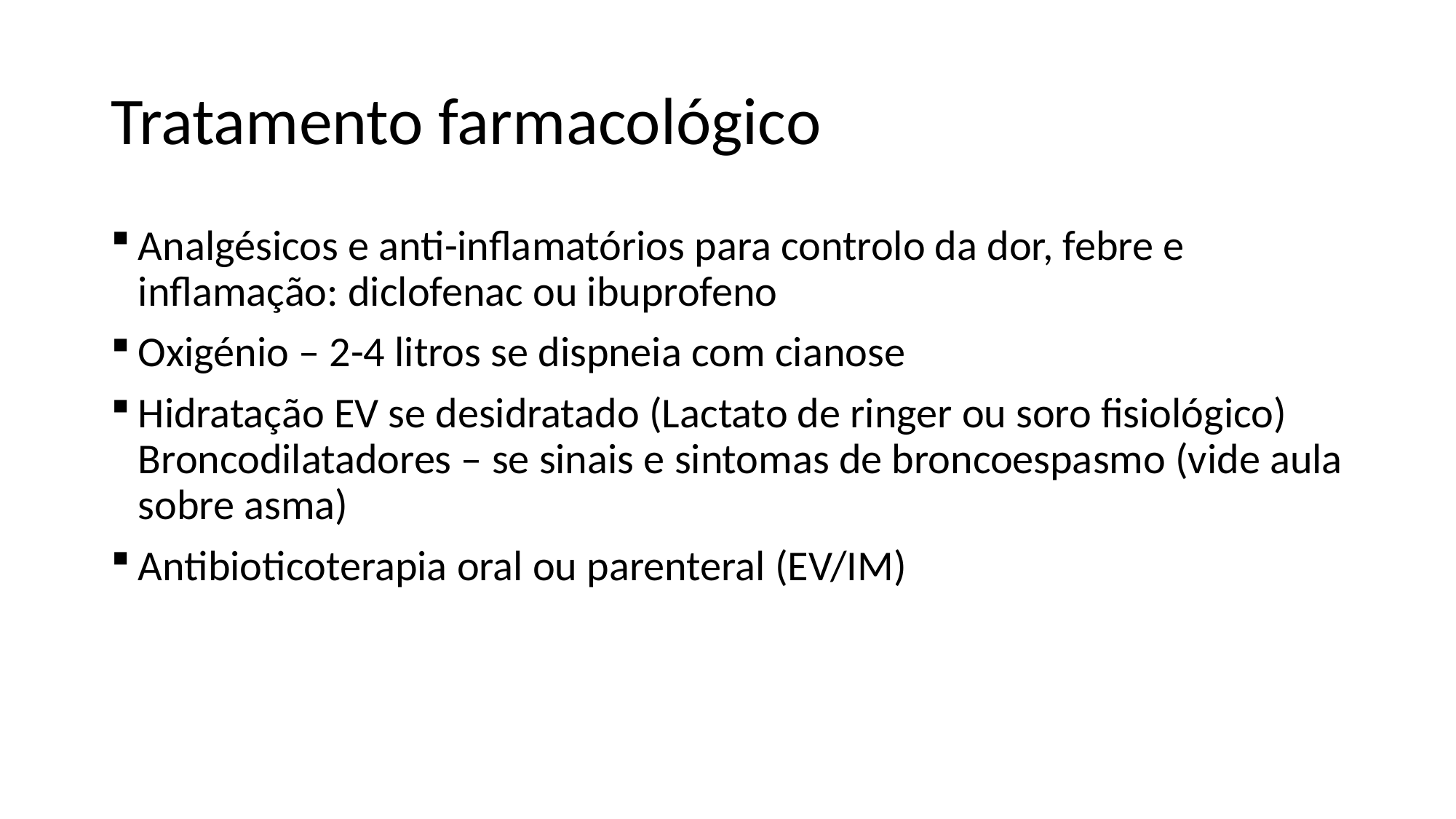

# Tratamento farmacológico
Analgésicos e anti-inflamatórios para controlo da dor, febre e inflamação: diclofenac ou ibuprofeno
Oxigénio – 2-4 litros se dispneia com cianose
Hidratação EV se desidratado (Lactato de ringer ou soro fisiológico) Broncodilatadores – se sinais e sintomas de broncoespasmo (vide aula sobre asma)
Antibioticoterapia oral ou parenteral (EV/IM)